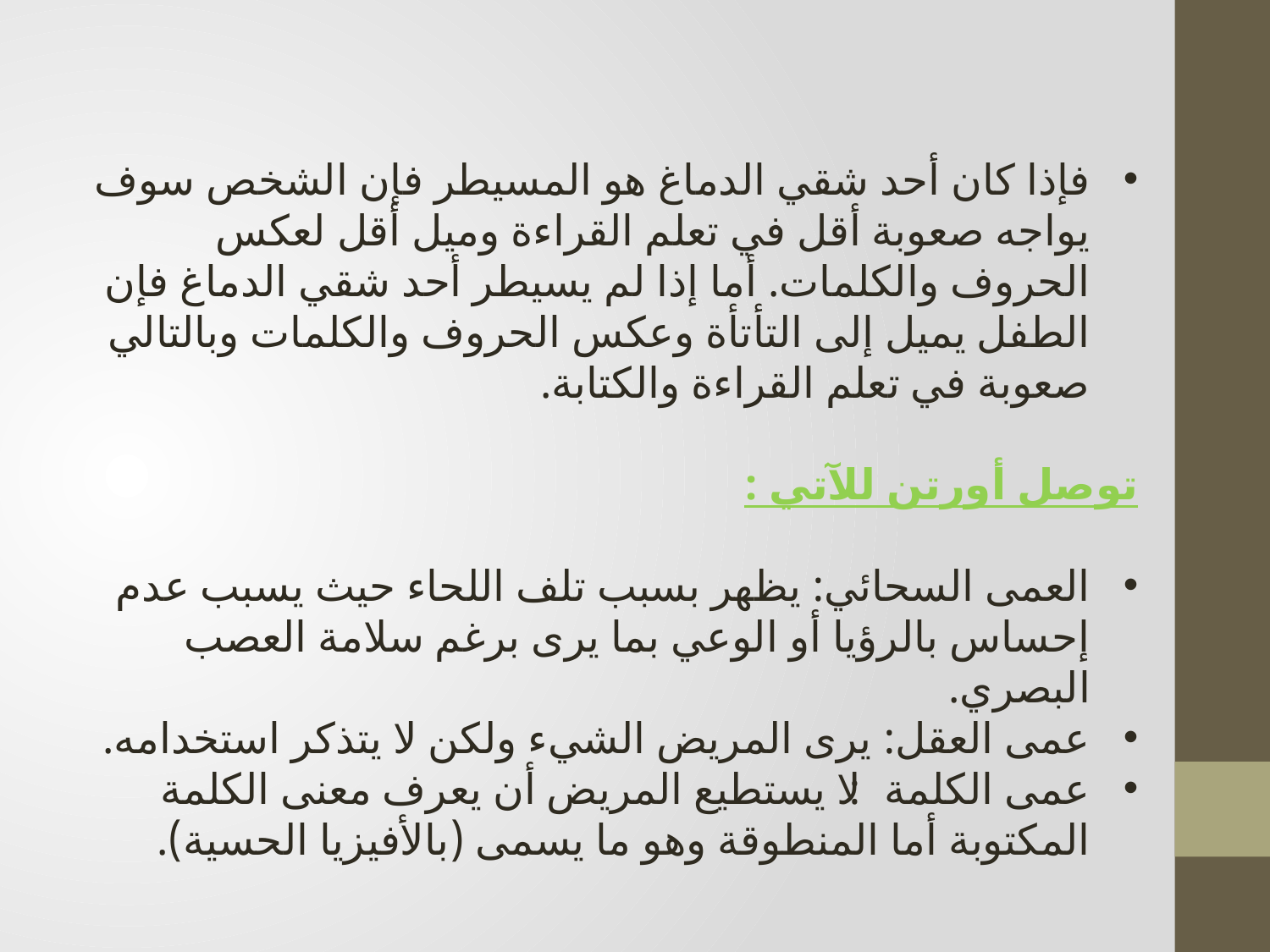

فإذا كان أحد شقي الدماغ هو المسيطر فإن الشخص سوف يواجه صعوبة أقل في تعلم القراءة وميل أقل لعكس الحروف والكلمات. أما إذا لم يسيطر أحد شقي الدماغ فإن الطفل يميل إلى التأتأة وعكس الحروف والكلمات وبالتالي صعوبة في تعلم القراءة والكتابة.

توصل أورتن للآتي :

العمى السحائي: يظهر بسبب تلف اللحاء حيث يسبب عدم إحساس بالرؤيا أو الوعي بما يرى برغم سلامة العصب البصري.
عمى العقل: يرى المريض الشيء ولكن لا يتذكر استخدامه.
عمى الكلمة: لا يستطيع المريض أن يعرف معنى الكلمة المكتوبة أما المنطوقة وهو ما يسمى (بالأفيزيا الحسية).